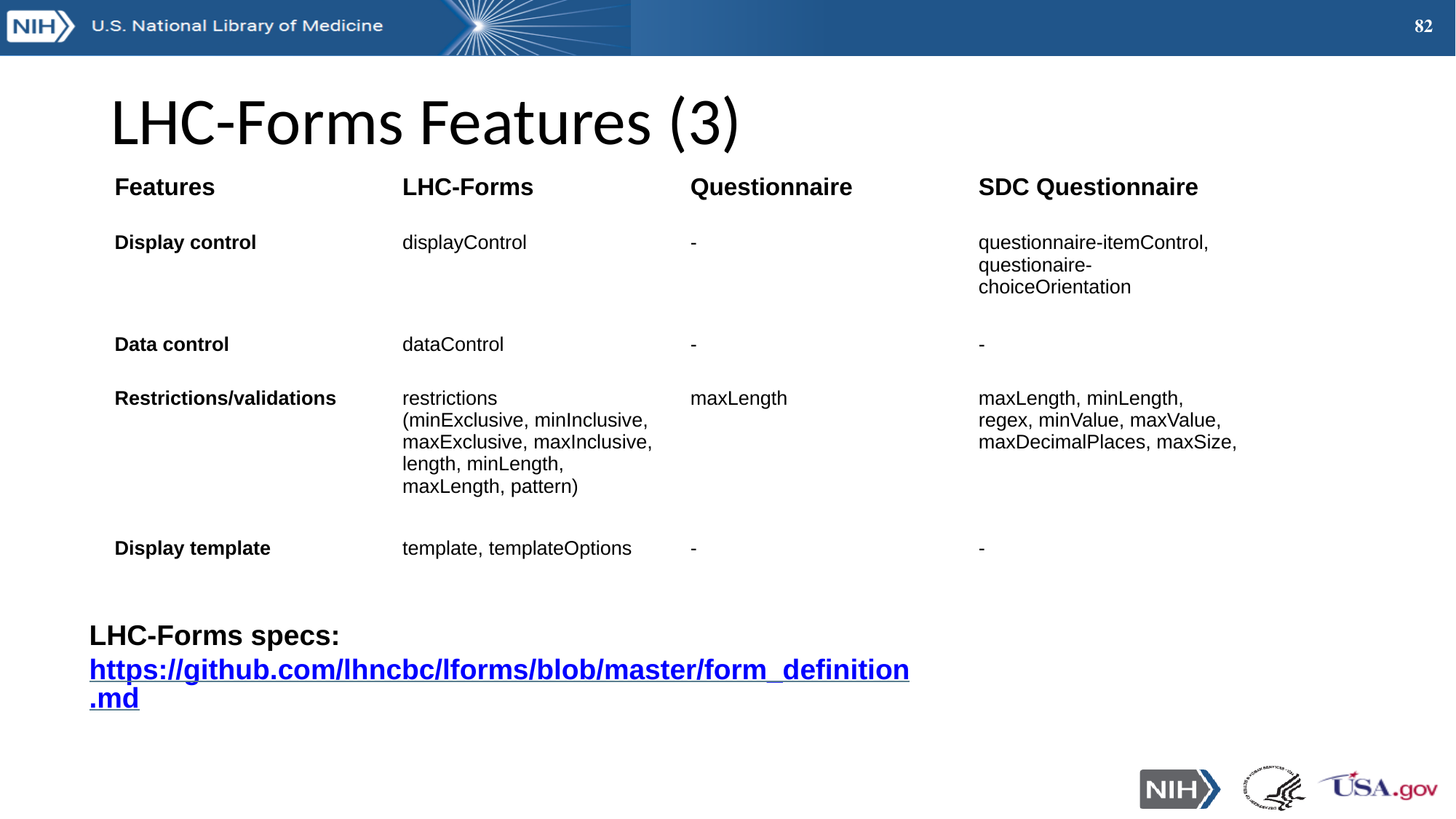

# LHC-Forms Features (3)
| Features | LHC-Forms | Questionnaire | SDC Questionnaire |
| --- | --- | --- | --- |
| Display control | displayControl | - | questionnaire-itemControl, questionaire-choiceOrientation |
| Data control | dataControl | - | - |
| Restrictions/validations | restrictions (minExclusive, minInclusive, maxExclusive, maxInclusive, length, minLength, maxLength, pattern) | maxLength | maxLength, minLength, regex, minValue, maxValue, maxDecimalPlaces, maxSize, |
| Display template | template, templateOptions | - | - |
LHC-Forms specs: https://github.com/lhncbc/lforms/blob/master/form_definition.md